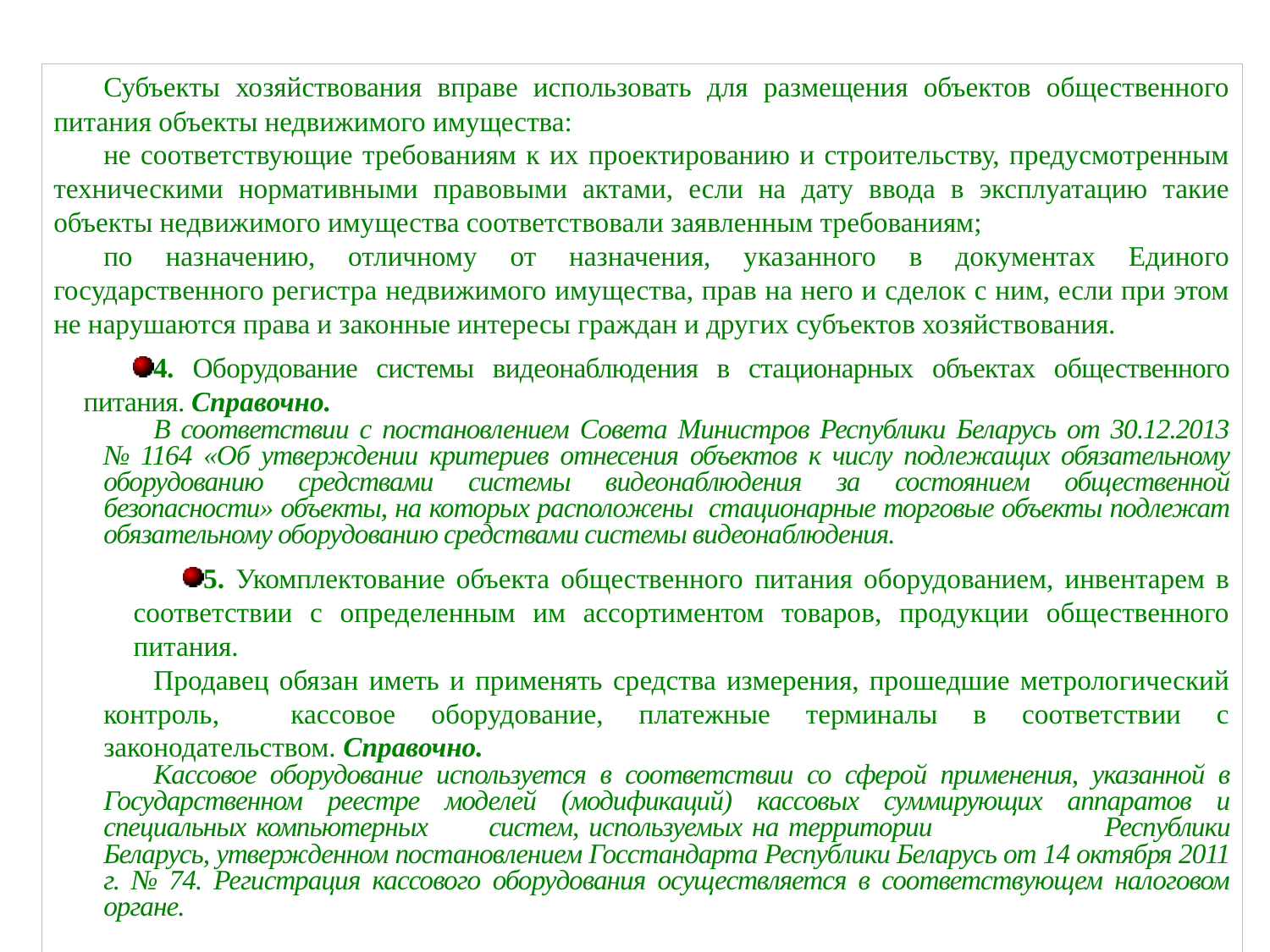

Субъекты хозяйствования вправе использовать для размещения объектов общественного питания объекты недвижимого имущества:
не соответствующие требованиям к их проектированию и строительству, предусмотренным техническими нормативными правовыми актами, если на дату ввода в эксплуатацию такие объекты недвижимого имущества соответствовали заявленным требованиям;
по назначению, отличному от назначения, указанного в документах Единого государственного регистра недвижимого имущества, прав на него и сделок с ним, если при этом не нарушаются права и законные интересы граждан и других субъектов хозяйствования.
4. Оборудование системы видеонаблюдения в стационарных объектах общественного питания. Справочно.
В соответствии с постановлением Совета Министров Республики Беларусь от 30.12.2013
№ 1164 «Об утверждении критериев отнесения объектов к числу подлежащих обязательному оборудованию средствами системы видеонаблюдения за состоянием общественной безопасности» объекты, на которых расположены  стационарные торговые объекты подлежат обязательному оборудованию средствами системы видеонаблюдения.
5. Укомплектование объекта общественного питания оборудованием, инвентарем в соответствии с определенным им ассортиментом товаров, продукции общественного питания.
Продавец обязан иметь и применять средства измерения, прошедшие метрологический контроль,  кассовое оборудование, платежные терминалы в соответствии с законодательством. Справочно.
Кассовое оборудование используется в соответствии со сферой применения, указанной в Государственном реестре моделей (модификаций) кассовых суммирующих аппаратов и специальных компьютерных	систем, используемых на территории                 Республики Беларусь, утвержденном постановлением Госстандарта Республики Беларусь от 14 октября 2011 г. № 74. Регистрация кассового оборудования осуществляется в соответствующем налоговом органе.